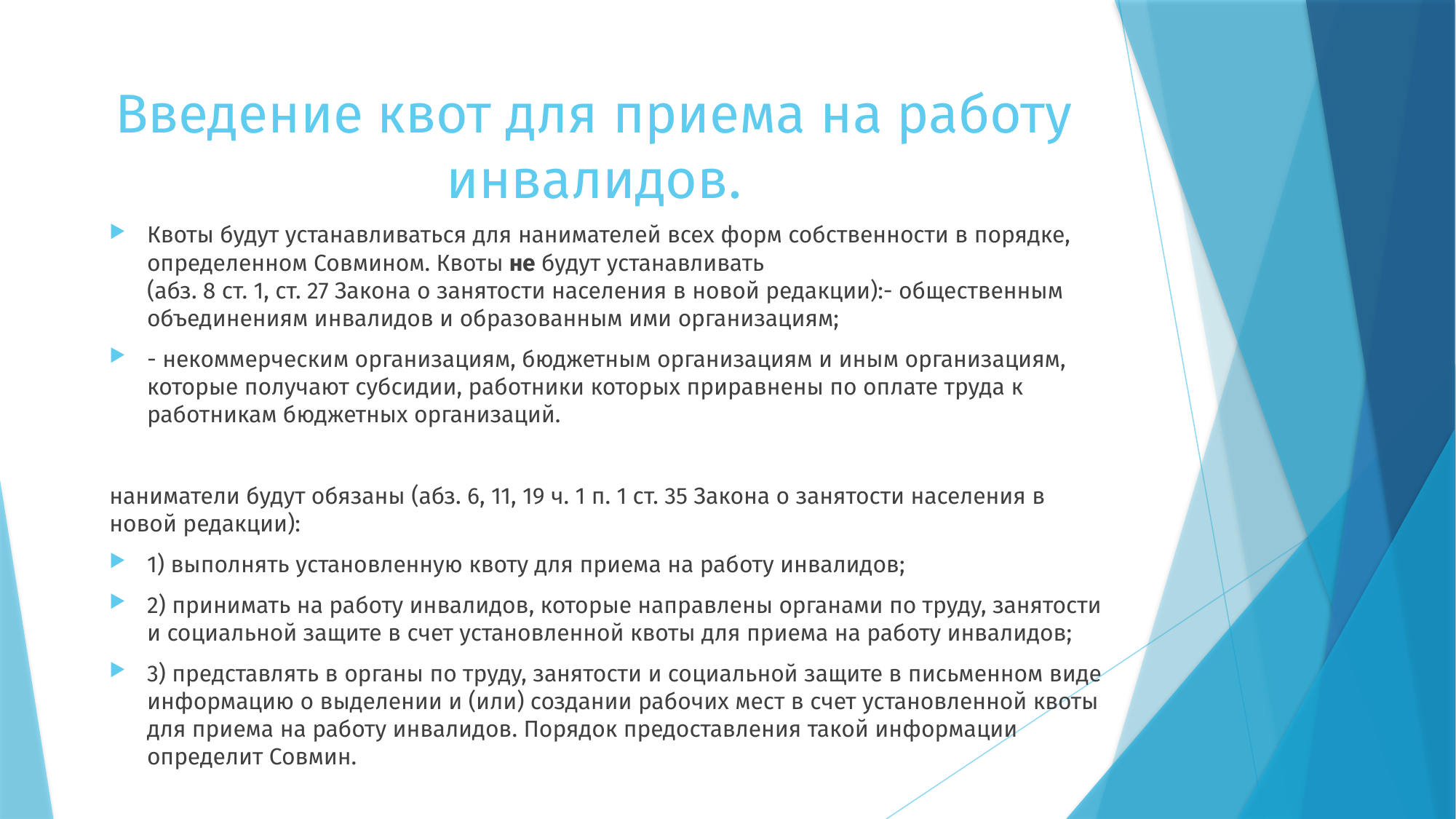

# Введение квот для приема на работу инвалидов.
Квоты будут устанавливаться для нанимателей всех форм собственности в порядке, определенном Совмином. Квоты не будут устанавливать
(абз. 8 ст. 1, ст. 27 Закона о занятости населения в новой редакции):- общественным объединениям инвалидов и образованным ими организациям;
- некоммерческим организациям, бюджетным организациям и иным организациям, которые получают субсидии, работники которых приравнены по оплате труда к работникам бюджетных организаций.

наниматели будут обязаны (абз. 6, 11, 19 ч. 1 п. 1 ст. 35 Закона о занятости населения в новой редакции):
1) выполнять установленную квоту для приема на работу инвалидов;
2) принимать на работу инвалидов, которые направлены органами по труду, занятости и социальной защите в счет установленной квоты для приема на работу инвалидов;
3) представлять в органы по труду, занятости и социальной защите в письменном виде информацию о выделении и (или) создании рабочих мест в счет установленной квоты для приема на работу инвалидов. Порядок предоставления такой информации определит Совмин.